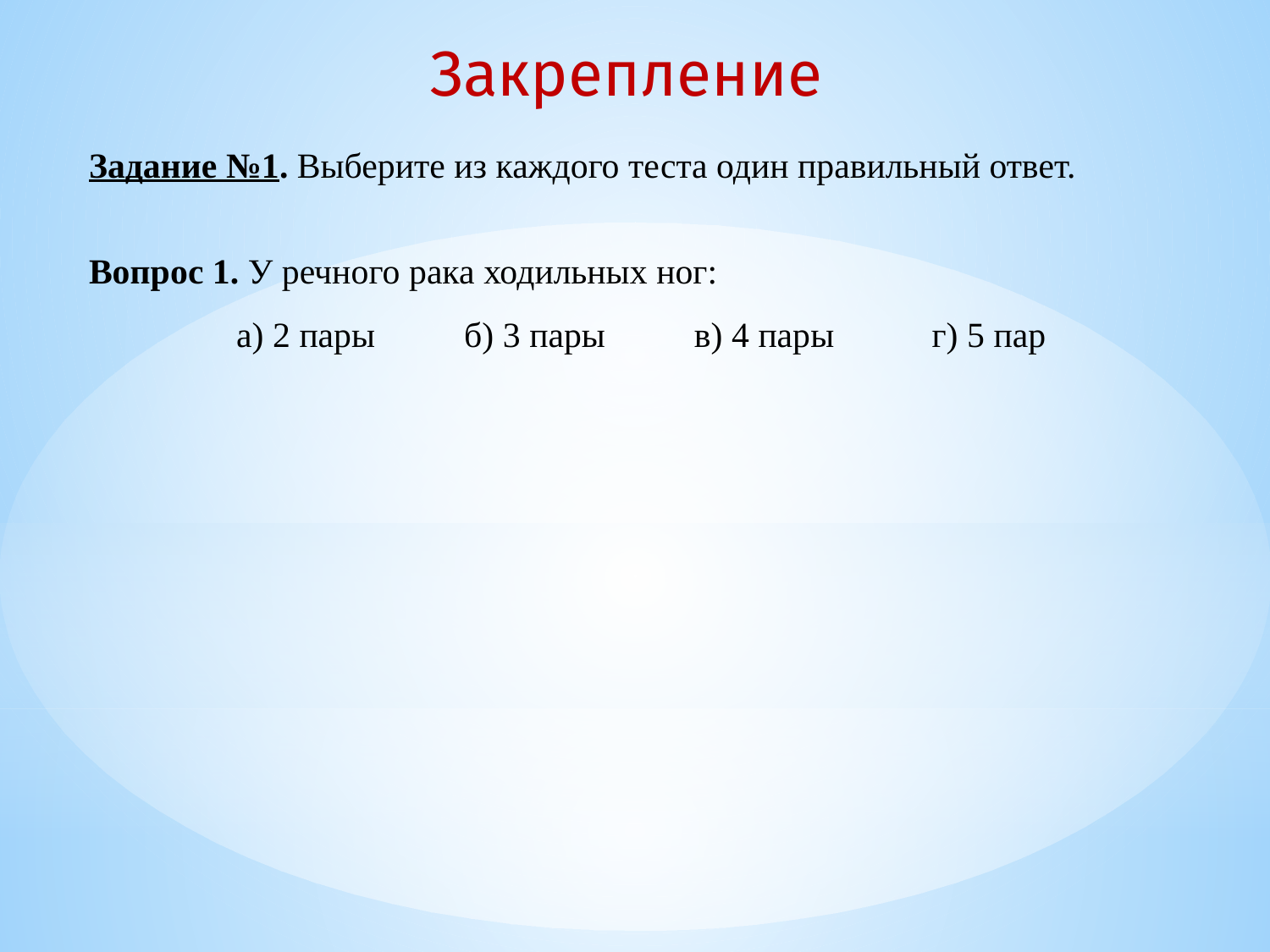

Закрепление
Задание №1. Выберите из каждого теста один правильный ответ.

Вопрос 1. У речного рака ходильных ног:
а) 2 пары          б) 3 пары          в) 4 пары           г) 5 пар